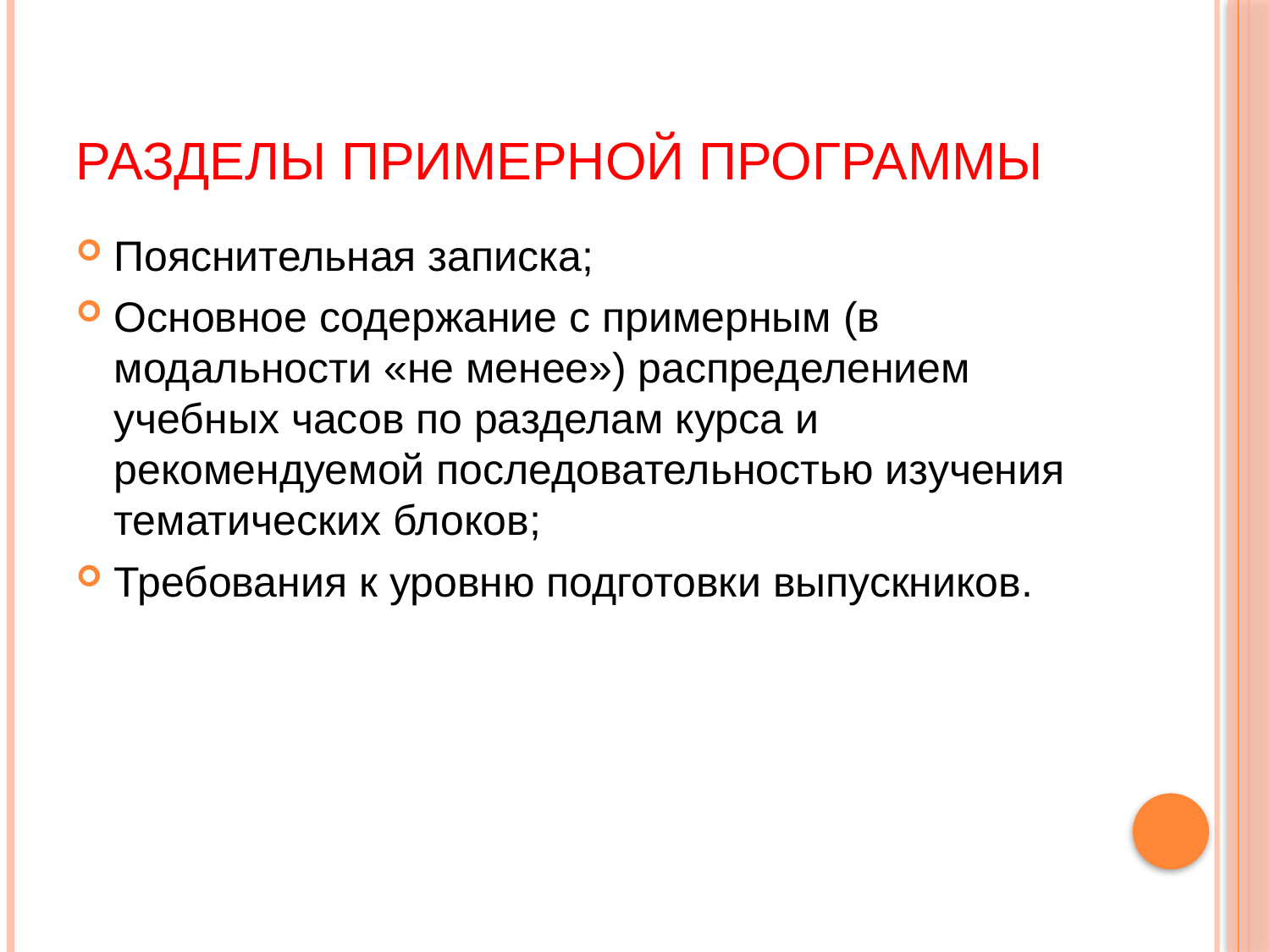

# Разделы примерной программы
Пояснительная записка;
Основное содержание с примерным (в модальности «не менее») распределением учебных часов по разделам курса и рекомендуемой последовательностью изучения тематических блоков;
Требования к уровню подготовки выпускников.